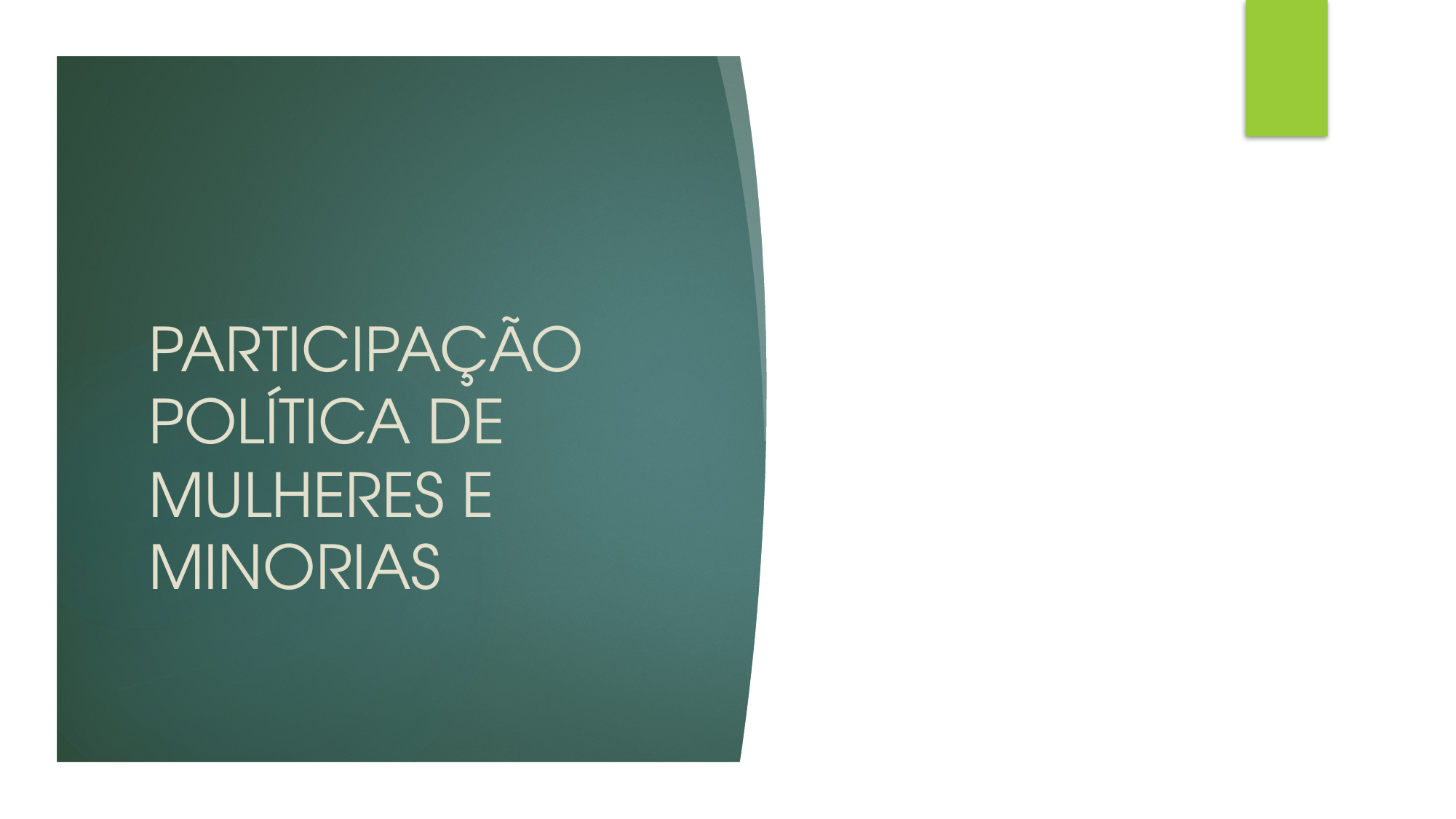

# PARTICIPAÇÃO POLÍTICA DE MULHERES E MINORIAS